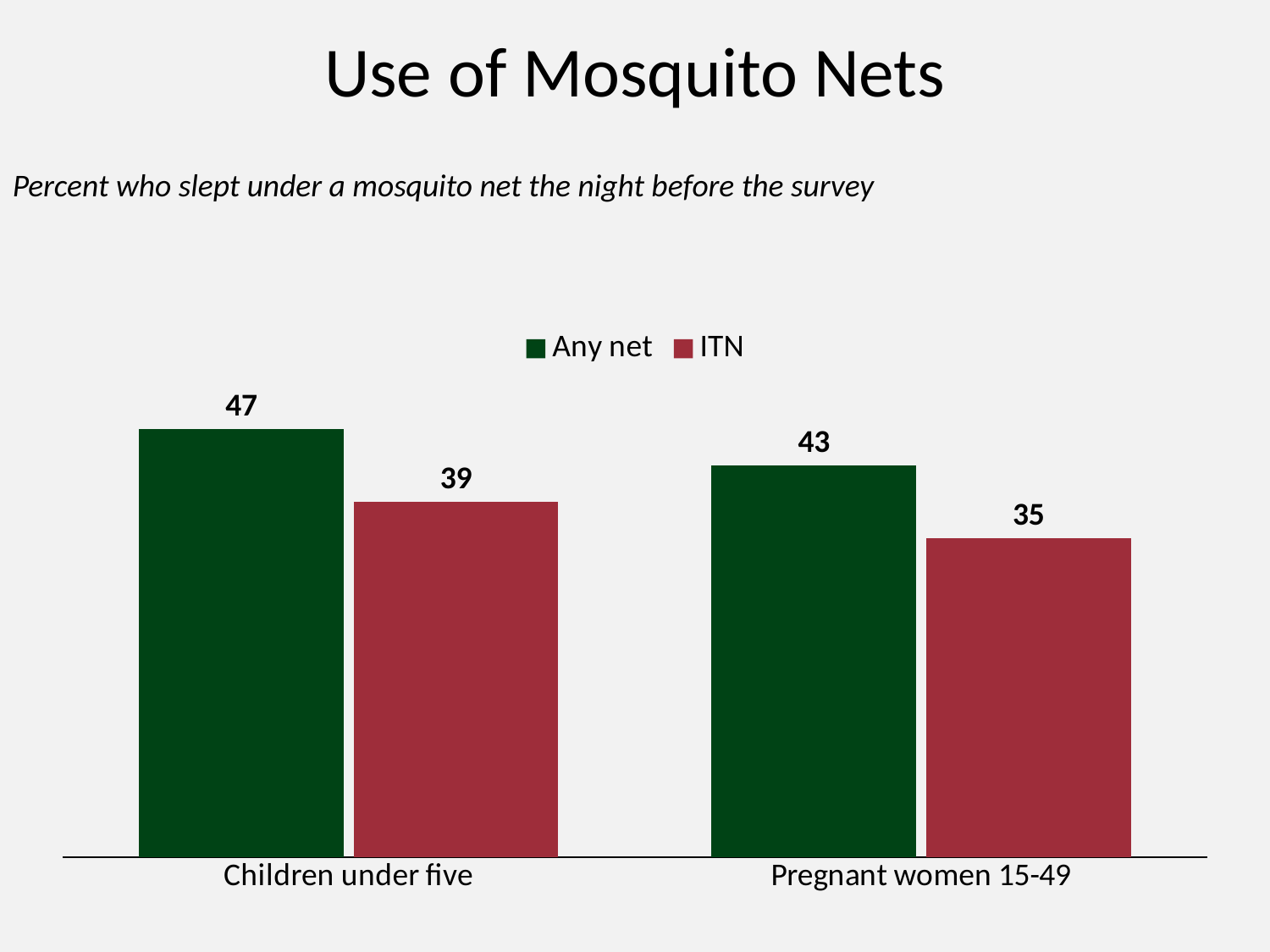

# Use of Mosquito Nets
Percent who slept under a mosquito net the night before the survey

### Chart

| Category | Any net | ITN |
|---|---|---|
| Children under five | 47.0 | 39.0 |
| Pregnant women 15-49 | 43.0 | 35.0 |